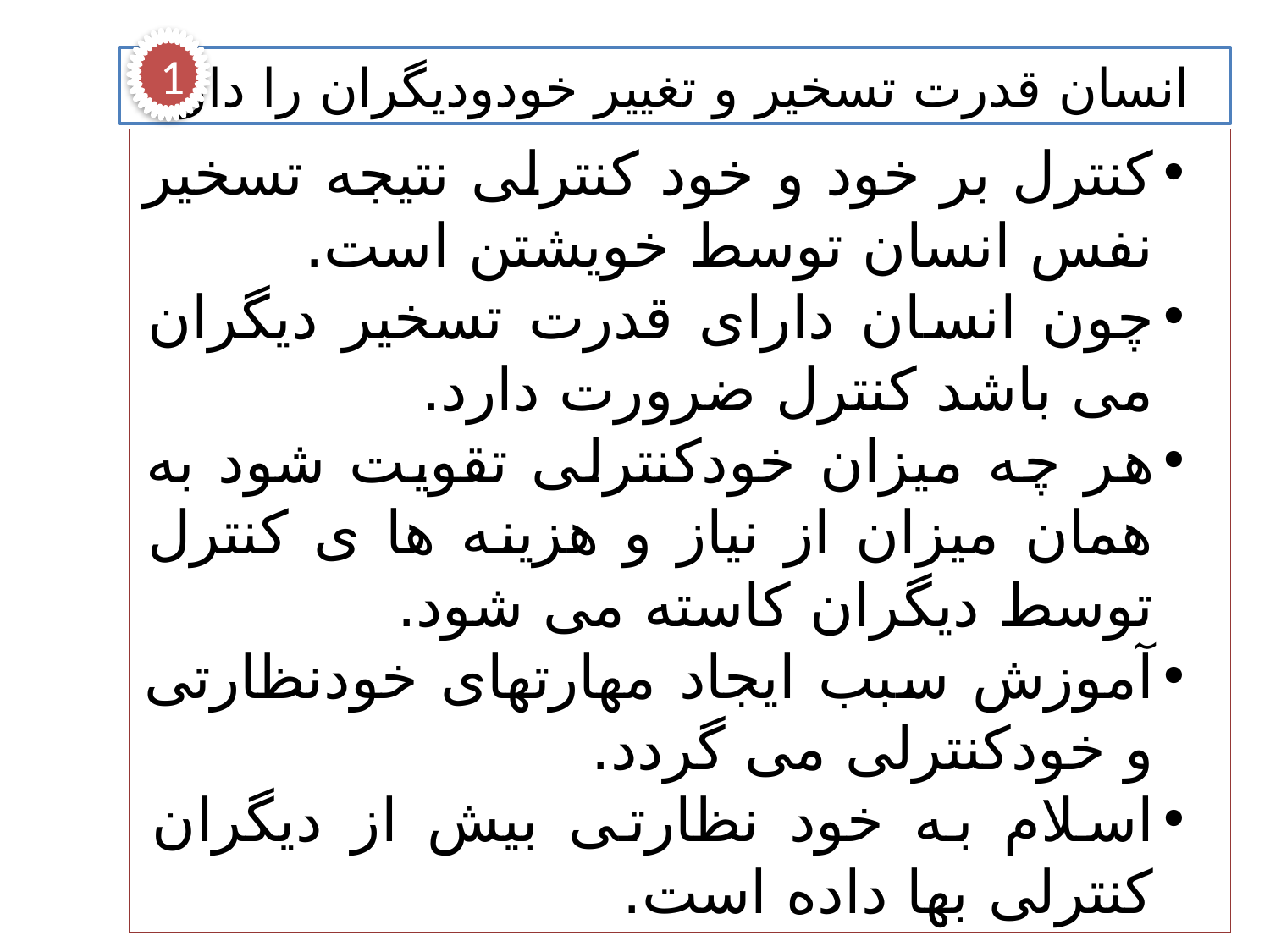

1
انسان قدرت تسخیر و تغییر خودودیگران را دارد
کنترل بر خود و خود کنترلی نتیجه تسخیر نفس انسان توسط خویشتن است.
چون انسان دارای قدرت تسخیر دیگران می باشد کنترل ضرورت دارد.
هر چه میزان خودکنترلی تقویت شود به همان میزان از نیاز و هزینه ها ی کنترل توسط دیگران کاسته می شود.
آموزش سبب ایجاد مهارتهای خودنظارتی و خودکنترلی می گردد.
اسلام به خود نظارتی بیش از دیگران کنترلی بها داده است.